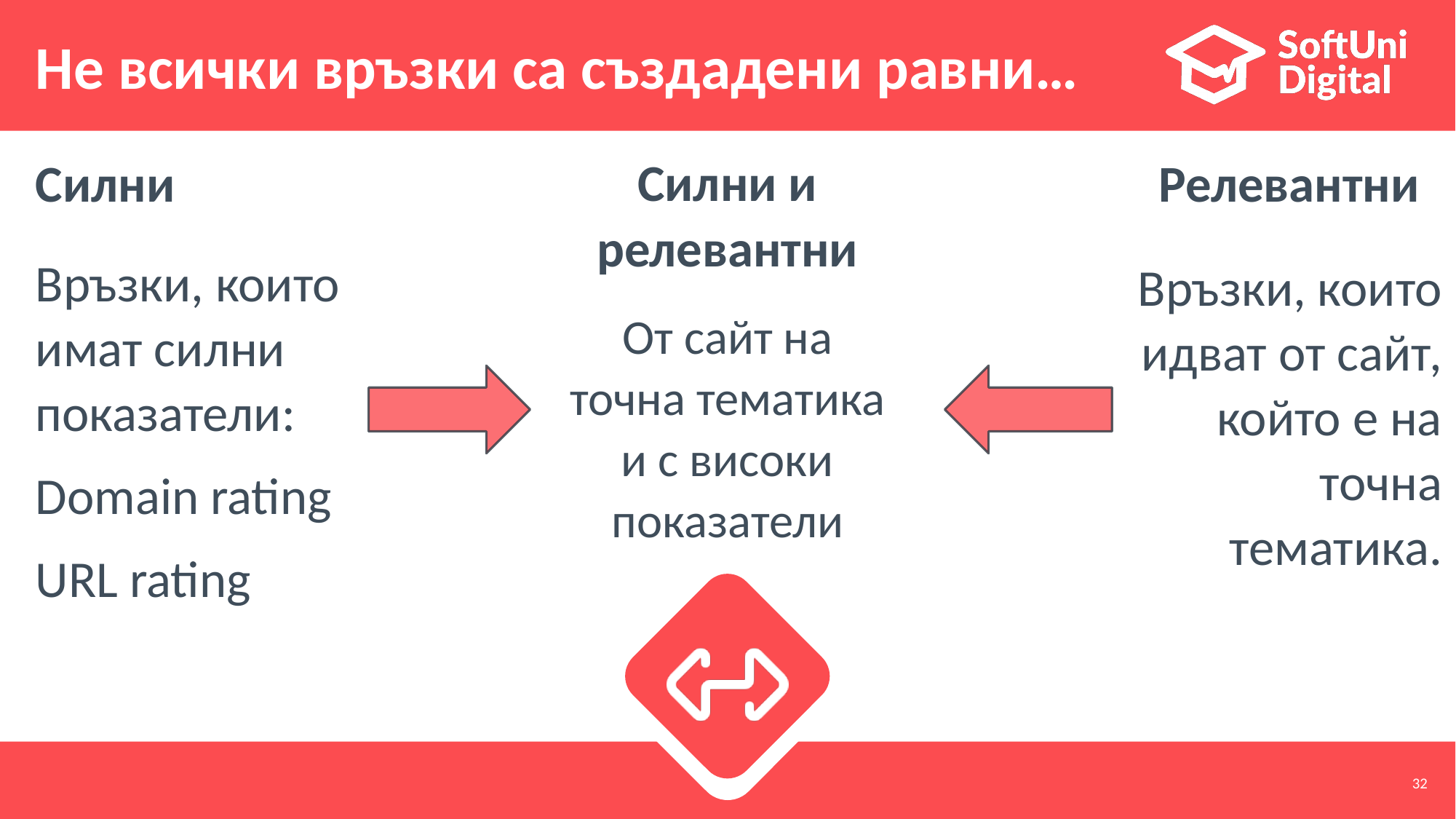

# Не всички връзки са създадени равни…
Силни и релевантни
Силни
Релевантни
Връзки, които имат силни показатели:
Domain rating
URL rating
Връзки, които идват от сайт, който е на точна тематика.
От сайт на точна тематика и с високи показатели

32